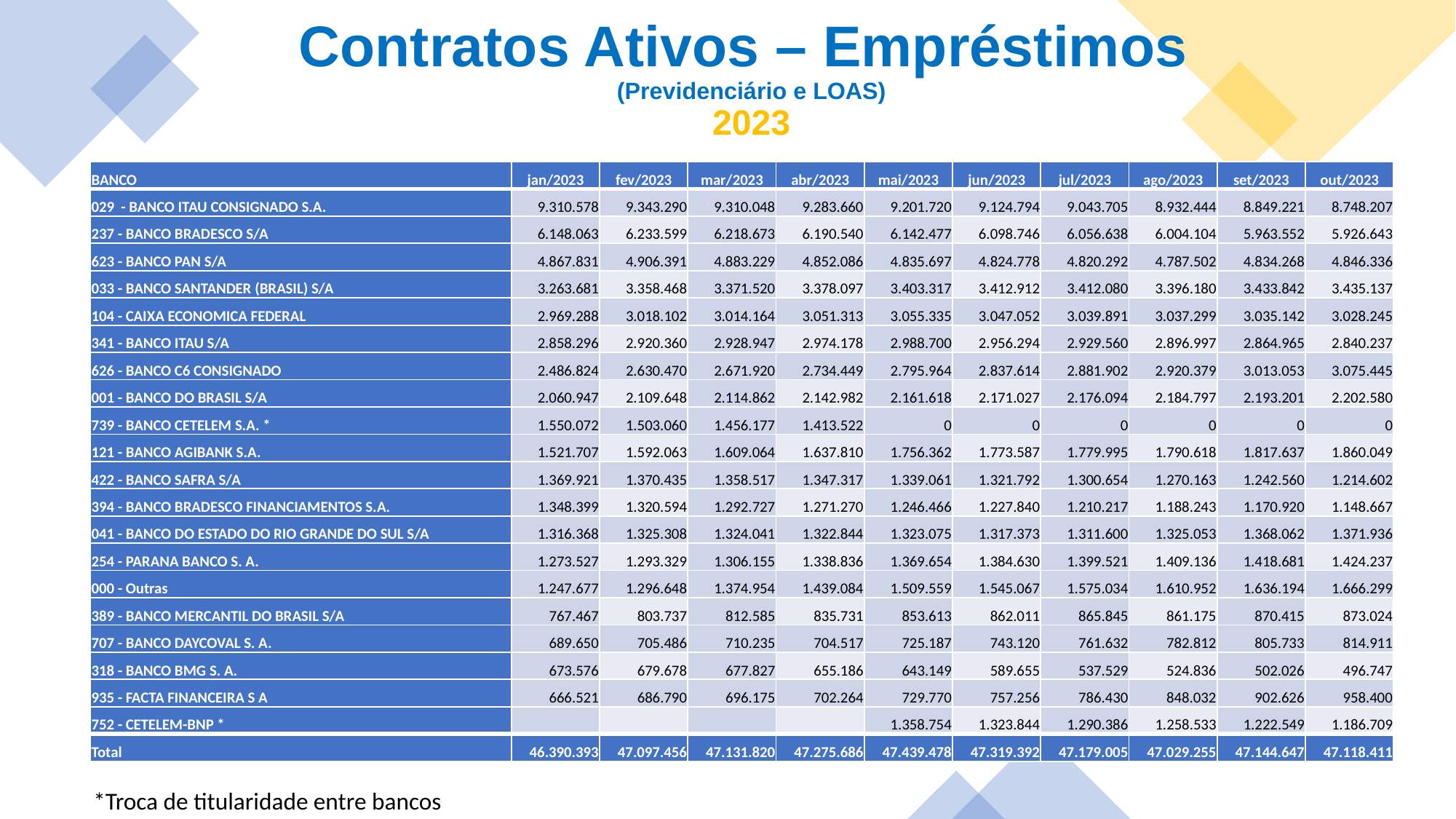

Contratos Ativos – Empréstimos
(Previdenciário e LOAS)
2023

| BANCO | jan/2023 | fev/2023 | mar/2023 | abr/2023 | mai/2023 | jun/2023 | jul/2023 | ago/2023 | set/2023 | out/2023 |
| --- | --- | --- | --- | --- | --- | --- | --- | --- | --- | --- |
| 029 - BANCO ITAU CONSIGNADO S.A. | 9.310.578 | 9.343.290 | 9.310.048 | 9.283.660 | 9.201.720 | 9.124.794 | 9.043.705 | 8.932.444 | 8.849.221 | 8.748.207 |
| 237 - BANCO BRADESCO S/A | 6.148.063 | 6.233.599 | 6.218.673 | 6.190.540 | 6.142.477 | 6.098.746 | 6.056.638 | 6.004.104 | 5.963.552 | 5.926.643 |
| 623 - BANCO PAN S/A | 4.867.831 | 4.906.391 | 4.883.229 | 4.852.086 | 4.835.697 | 4.824.778 | 4.820.292 | 4.787.502 | 4.834.268 | 4.846.336 |
| 033 - BANCO SANTANDER (BRASIL) S/A | 3.263.681 | 3.358.468 | 3.371.520 | 3.378.097 | 3.403.317 | 3.412.912 | 3.412.080 | 3.396.180 | 3.433.842 | 3.435.137 |
| 104 - CAIXA ECONOMICA FEDERAL | 2.969.288 | 3.018.102 | 3.014.164 | 3.051.313 | 3.055.335 | 3.047.052 | 3.039.891 | 3.037.299 | 3.035.142 | 3.028.245 |
| 341 - BANCO ITAU S/A | 2.858.296 | 2.920.360 | 2.928.947 | 2.974.178 | 2.988.700 | 2.956.294 | 2.929.560 | 2.896.997 | 2.864.965 | 2.840.237 |
| 626 - BANCO C6 CONSIGNADO | 2.486.824 | 2.630.470 | 2.671.920 | 2.734.449 | 2.795.964 | 2.837.614 | 2.881.902 | 2.920.379 | 3.013.053 | 3.075.445 |
| 001 - BANCO DO BRASIL S/A | 2.060.947 | 2.109.648 | 2.114.862 | 2.142.982 | 2.161.618 | 2.171.027 | 2.176.094 | 2.184.797 | 2.193.201 | 2.202.580 |
| 739 - BANCO CETELEM S.A. \* | 1.550.072 | 1.503.060 | 1.456.177 | 1.413.522 | 0 | 0 | 0 | 0 | 0 | 0 |
| 121 - BANCO AGIBANK S.A. | 1.521.707 | 1.592.063 | 1.609.064 | 1.637.810 | 1.756.362 | 1.773.587 | 1.779.995 | 1.790.618 | 1.817.637 | 1.860.049 |
| 422 - BANCO SAFRA S/A | 1.369.921 | 1.370.435 | 1.358.517 | 1.347.317 | 1.339.061 | 1.321.792 | 1.300.654 | 1.270.163 | 1.242.560 | 1.214.602 |
| 394 - BANCO BRADESCO FINANCIAMENTOS S.A. | 1.348.399 | 1.320.594 | 1.292.727 | 1.271.270 | 1.246.466 | 1.227.840 | 1.210.217 | 1.188.243 | 1.170.920 | 1.148.667 |
| 041 - BANCO DO ESTADO DO RIO GRANDE DO SUL S/A | 1.316.368 | 1.325.308 | 1.324.041 | 1.322.844 | 1.323.075 | 1.317.373 | 1.311.600 | 1.325.053 | 1.368.062 | 1.371.936 |
| 254 - PARANA BANCO S. A. | 1.273.527 | 1.293.329 | 1.306.155 | 1.338.836 | 1.369.654 | 1.384.630 | 1.399.521 | 1.409.136 | 1.418.681 | 1.424.237 |
| 000 - Outras | 1.247.677 | 1.296.648 | 1.374.954 | 1.439.084 | 1.509.559 | 1.545.067 | 1.575.034 | 1.610.952 | 1.636.194 | 1.666.299 |
| 389 - BANCO MERCANTIL DO BRASIL S/A | 767.467 | 803.737 | 812.585 | 835.731 | 853.613 | 862.011 | 865.845 | 861.175 | 870.415 | 873.024 |
| 707 - BANCO DAYCOVAL S. A. | 689.650 | 705.486 | 710.235 | 704.517 | 725.187 | 743.120 | 761.632 | 782.812 | 805.733 | 814.911 |
| 318 - BANCO BMG S. A. | 673.576 | 679.678 | 677.827 | 655.186 | 643.149 | 589.655 | 537.529 | 524.836 | 502.026 | 496.747 |
| 935 - FACTA FINANCEIRA S A | 666.521 | 686.790 | 696.175 | 702.264 | 729.770 | 757.256 | 786.430 | 848.032 | 902.626 | 958.400 |
| 752 - CETELEM-BNP \* |  |  |  |  | 1.358.754 | 1.323.844 | 1.290.386 | 1.258.533 | 1.222.549 | 1.186.709 |
| Total | 46.390.393 | 47.097.456 | 47.131.820 | 47.275.686 | 47.439.478 | 47.319.392 | 47.179.005 | 47.029.255 | 47.144.647 | 47.118.411 |

*Troca de titularidade entre bancos